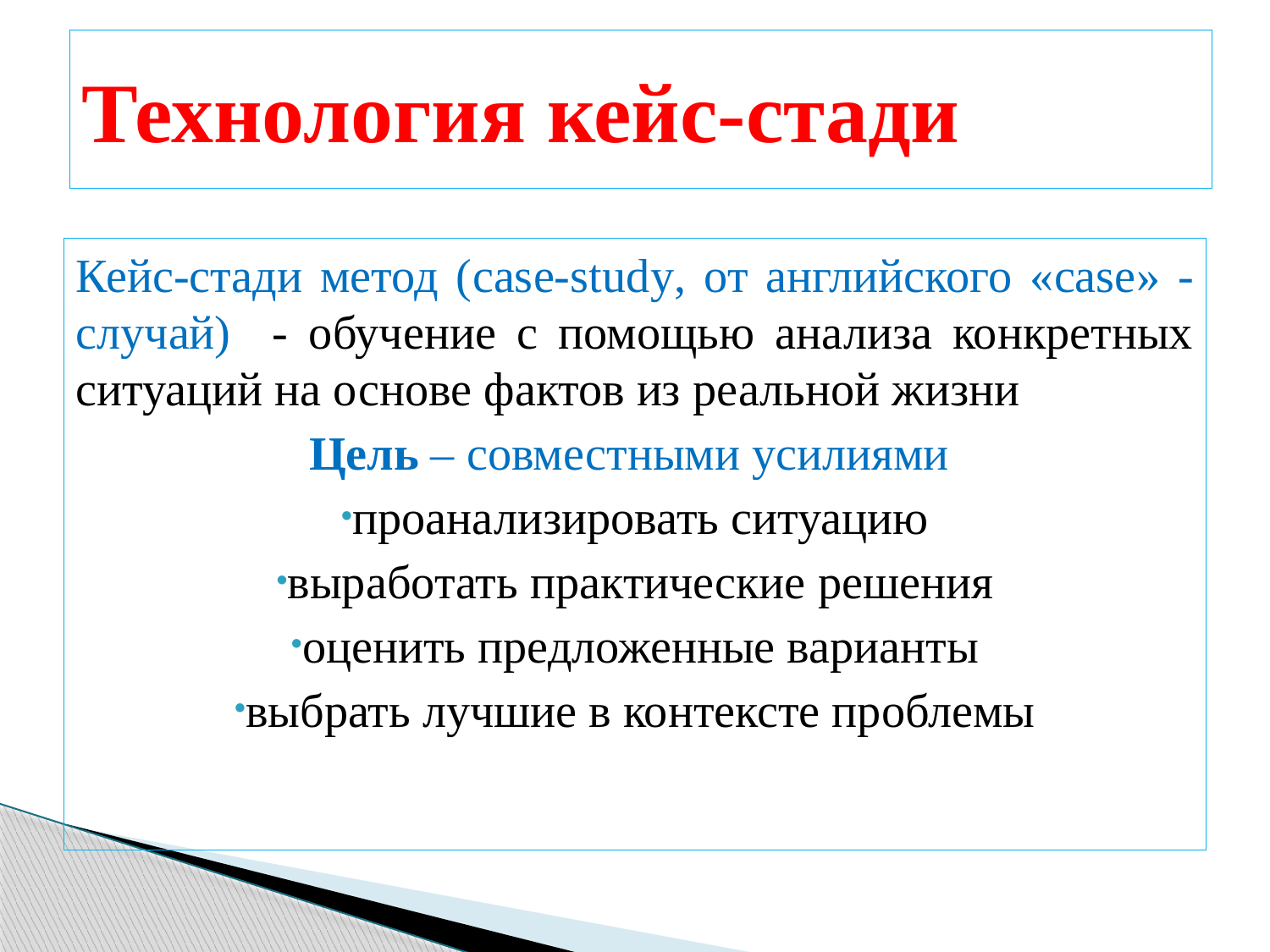

# Технология кейс-стади
Кейс-стади метод (case-study, от английского «case» - случай)  - обучение с помощью анализа конкретных ситуаций на основе фактов из реальной жизни
Цель – совместными усилиями
проанализировать ситуацию
выработать практические решения
оценить предложенные варианты
выбрать лучшие в контексте проблемы